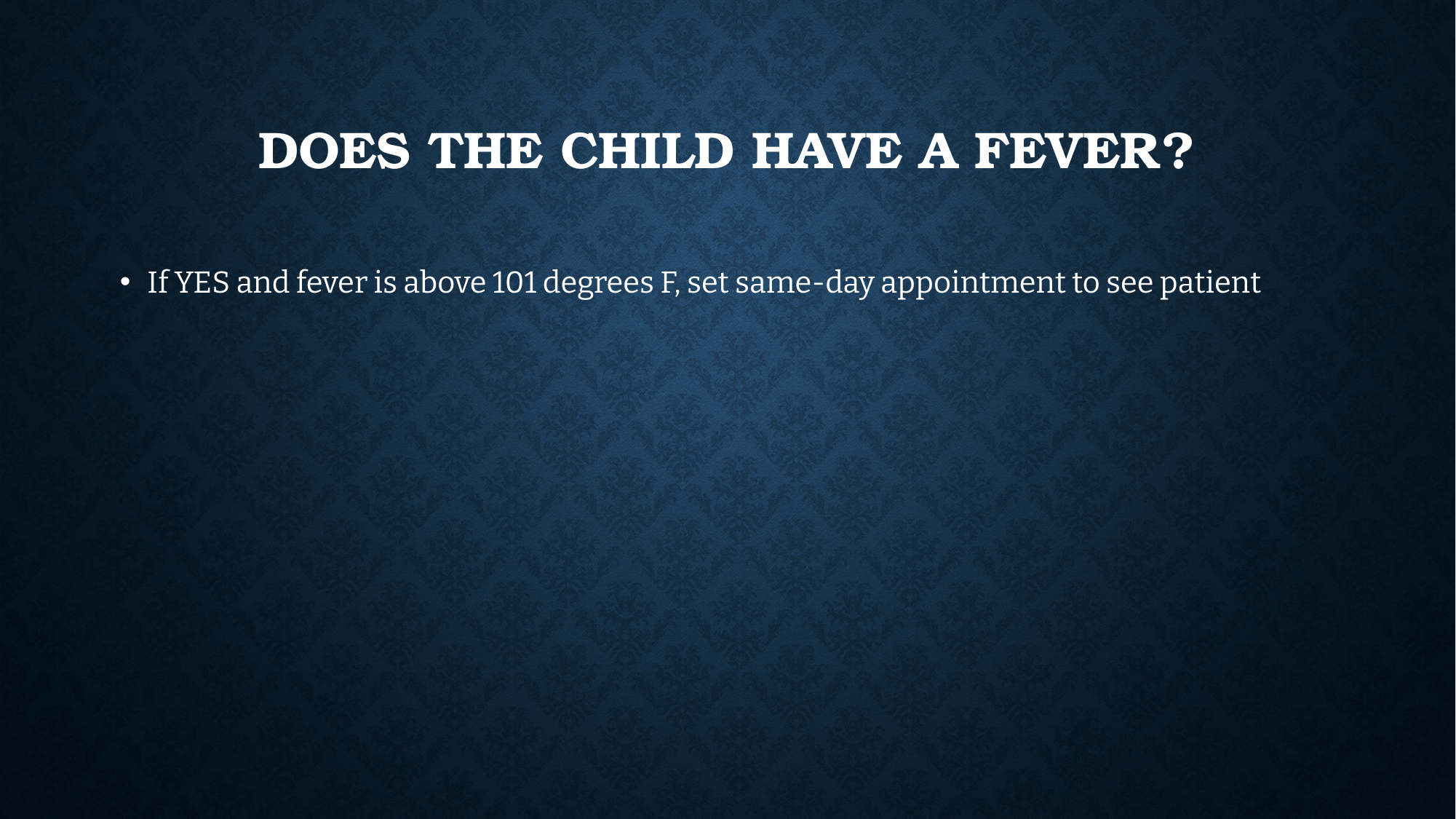

# Does the child have a fever?
If YES and fever is above 101 degrees F, set same-day appointment to see patient